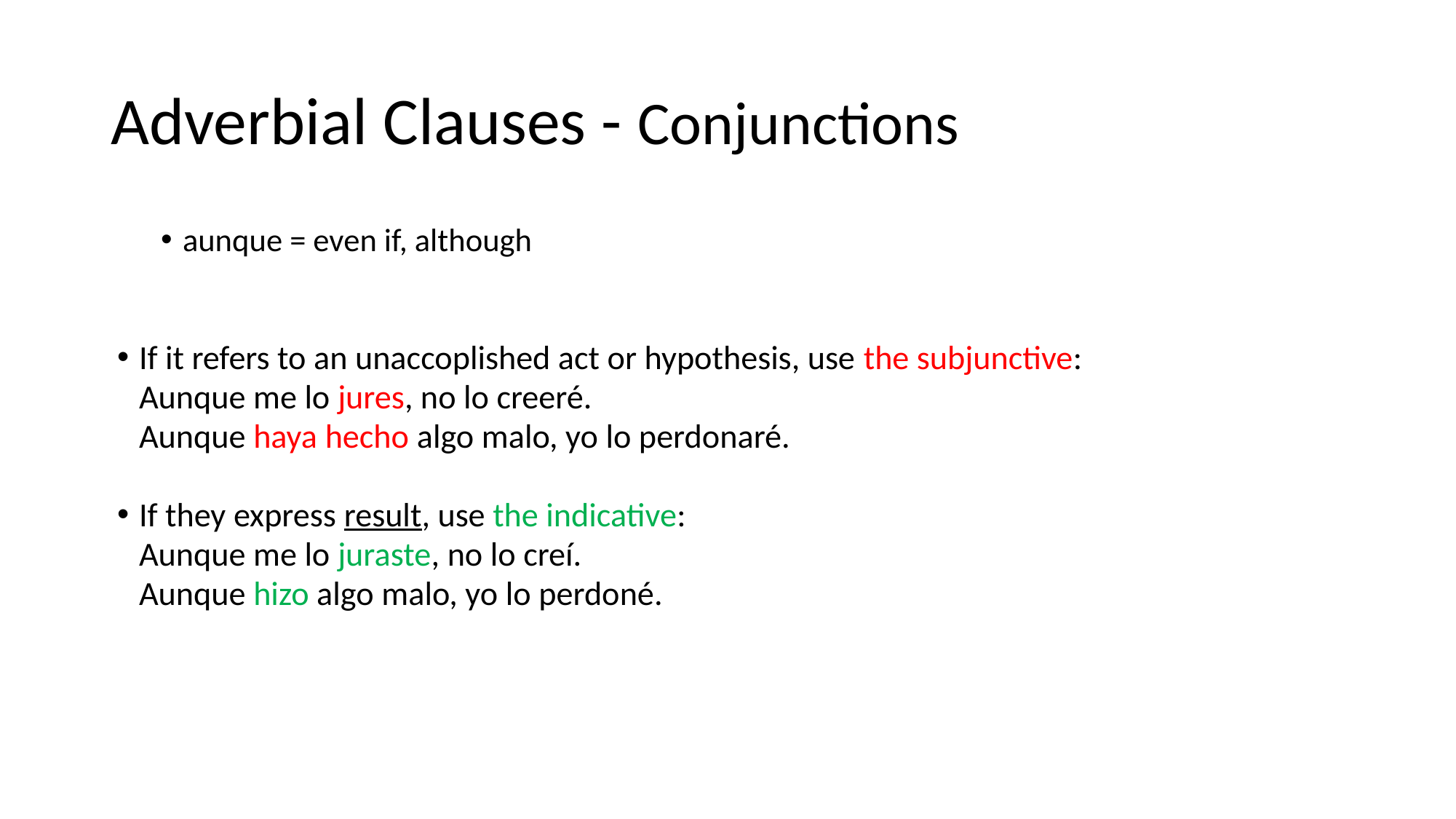

# Adverbial Clauses - Conjunctions
aunque = even if, although

If it refers to an unaccoplished act or hypothesis, use the subjunctive:
	Aunque me lo jures, no lo creeré.
	Aunque haya hecho algo malo, yo lo perdonaré.

If they express result, use the indicative:
	Aunque me lo juraste, no lo creí.
	Aunque hizo algo malo, yo lo perdoné.